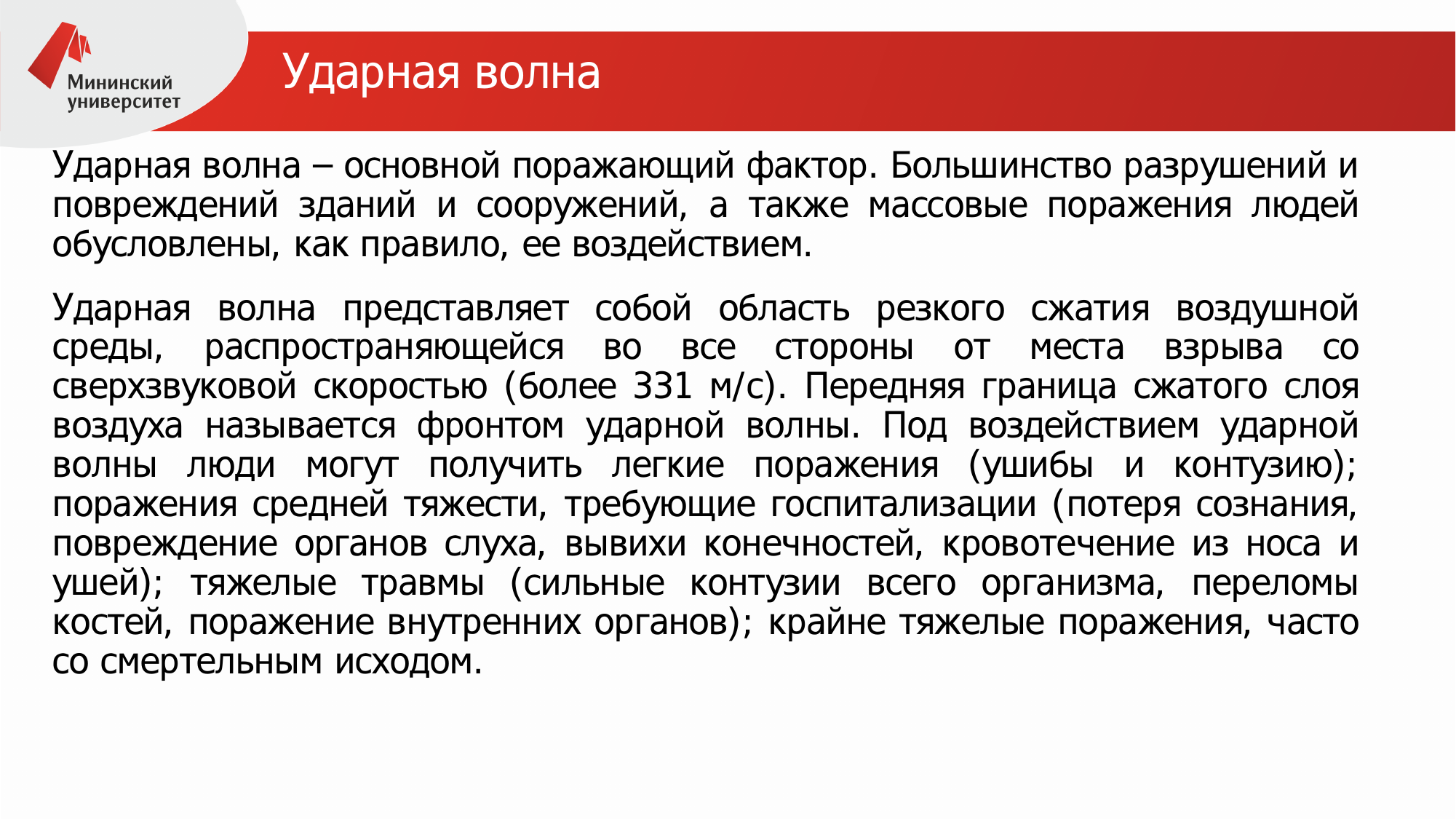

# Ударная волна
Ударная волна – основной поражающий фактор. Большинство разрушений и повреждений зданий и сооружений, а также массовые поражения людей обусловлены, как правило, ее воздействием.
Ударная волна представляет собой область резкого сжатия воздушной среды, распространяющейся во все стороны от места взрыва со сверхзвуковой скоростью (более 331 м/с). Передняя граница сжатого слоя воздуха называется фронтом ударной волны. Под воздействием ударной волны люди могут получить легкие поражения (ушибы и контузию); поражения средней тяжести, требующие госпитализации (потеря сознания, повреждение органов слуха, вывихи конечностей, кровотечение из носа и ушей); тяжелые травмы (сильные контузии всего организма, переломы костей, поражение внутренних органов); крайне тяжелые поражения, часто со смертельным исходом.